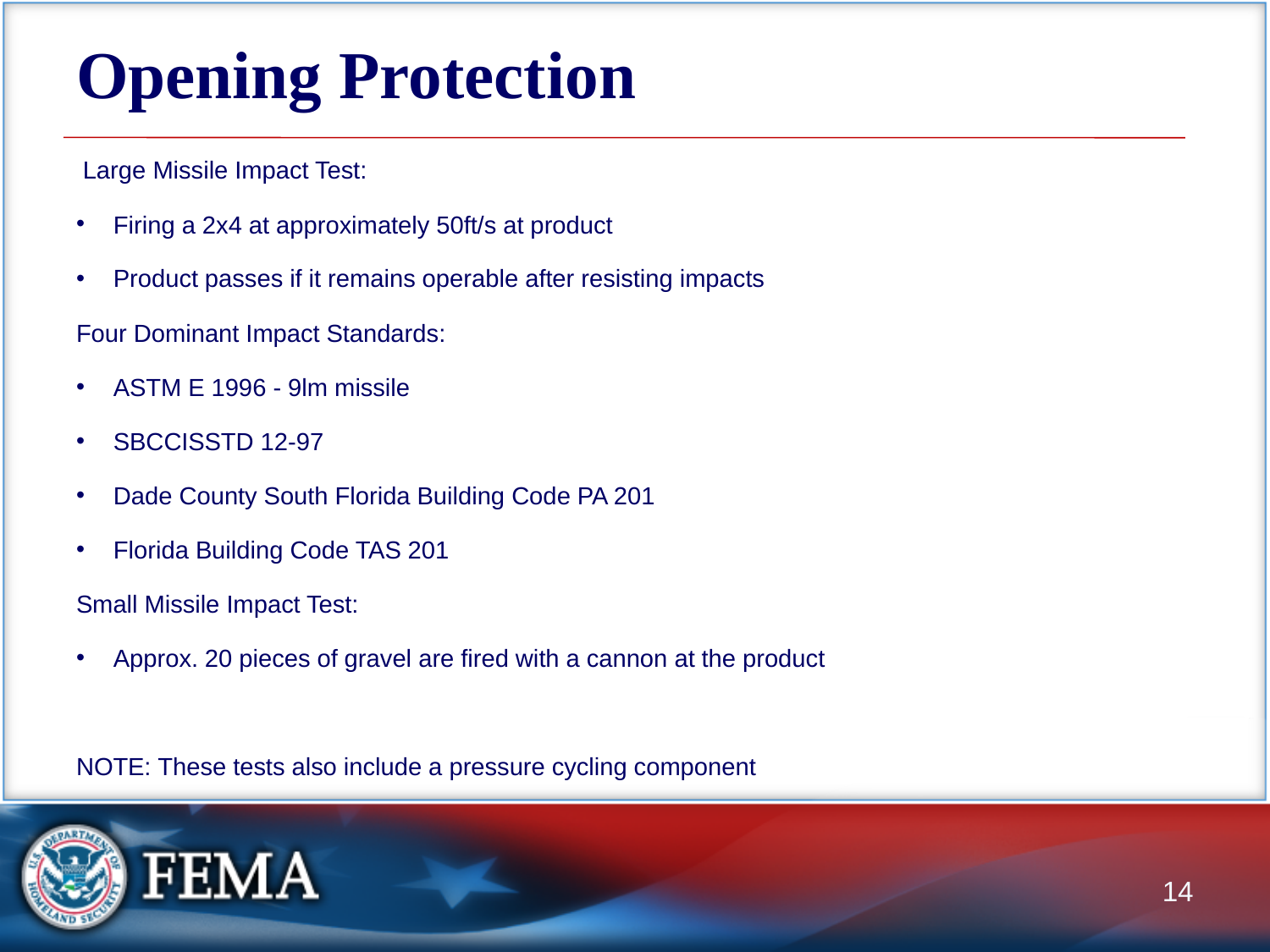

# Opening Protection
 Large Missile Impact Test:
Firing a 2x4 at approximately 50ft/s at product
Product passes if it remains operable after resisting impacts
Four Dominant Impact Standards:
ASTM E 1996 - 9lm missile
SBCCISSTD 12-97
Dade County South Florida Building Code PA 201
Florida Building Code TAS 201
Small Missile Impact Test:
Approx. 20 pieces of gravel are fired with a cannon at the product

NOTE: These tests also include a pressure cycling component
14